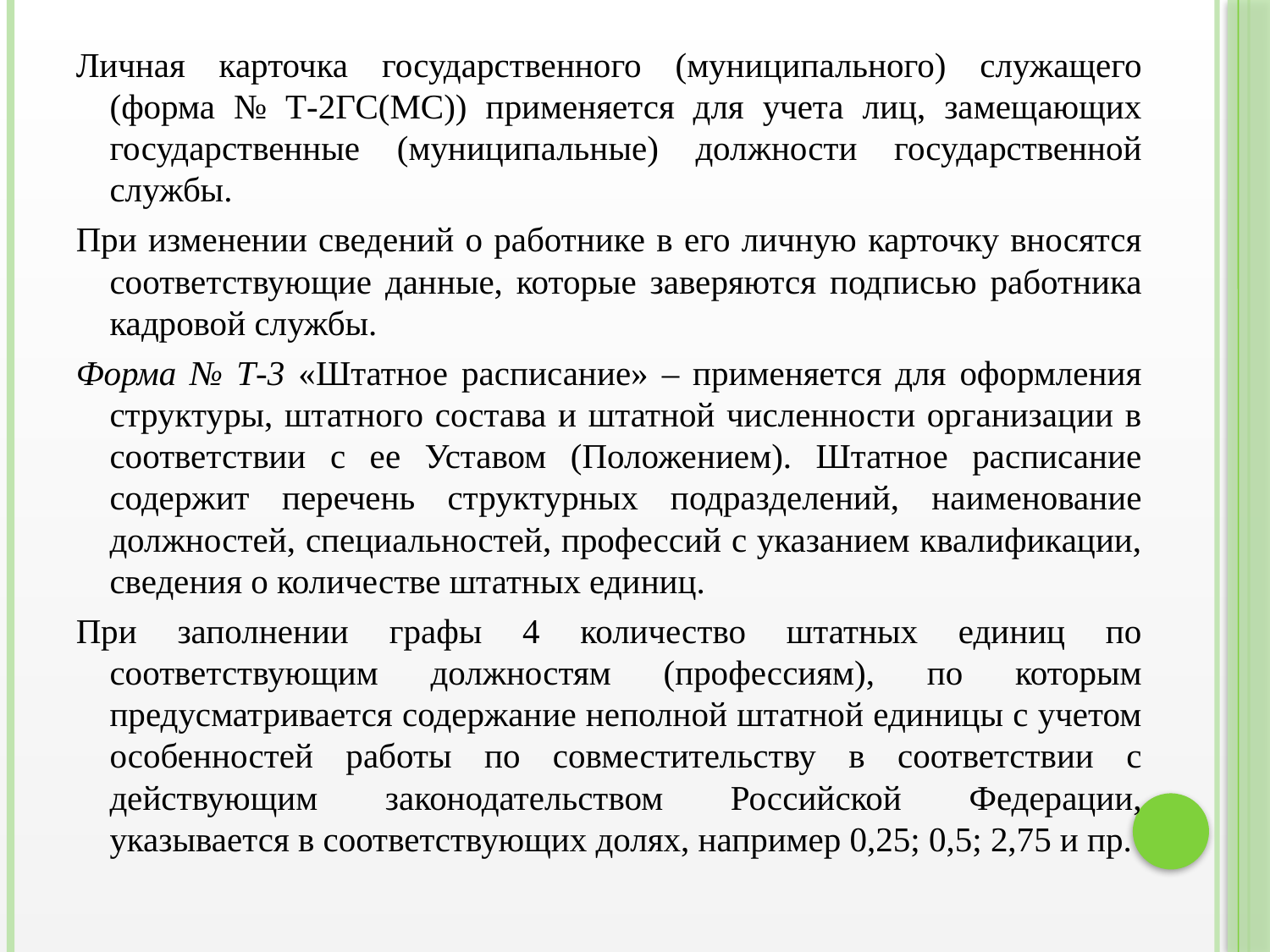

Личная карточка государственного (муниципального) служащего (форма № Т-2ГС(МС)) применяется для учета лиц, замещающих государственные (муниципальные) должности государственной службы.
При изменении сведений о работнике в его личную карточку вносятся соответствующие данные, которые заверяются подписью работника кадровой службы.
Форма № Т-3 «Штатное расписание» – применяется для оформления структуры, штатного состава и штатной численности организации в соответствии с ее Уставом (Положением). Штатное расписание содержит перечень структурных подразделений, наименование должностей, специальностей, профессий с указанием квалификации, сведения о количестве штатных единиц.
При заполнении графы 4 количество штатных единиц по соответствующим должностям (профессиям), по которым предусматривается содержание неполной штатной единицы с учетом особенностей работы по совместительству в соответствии с действующим законодательством Российской Федерации, указывается в соответствующих долях, например 0,25; 0,5; 2,75 и пр.